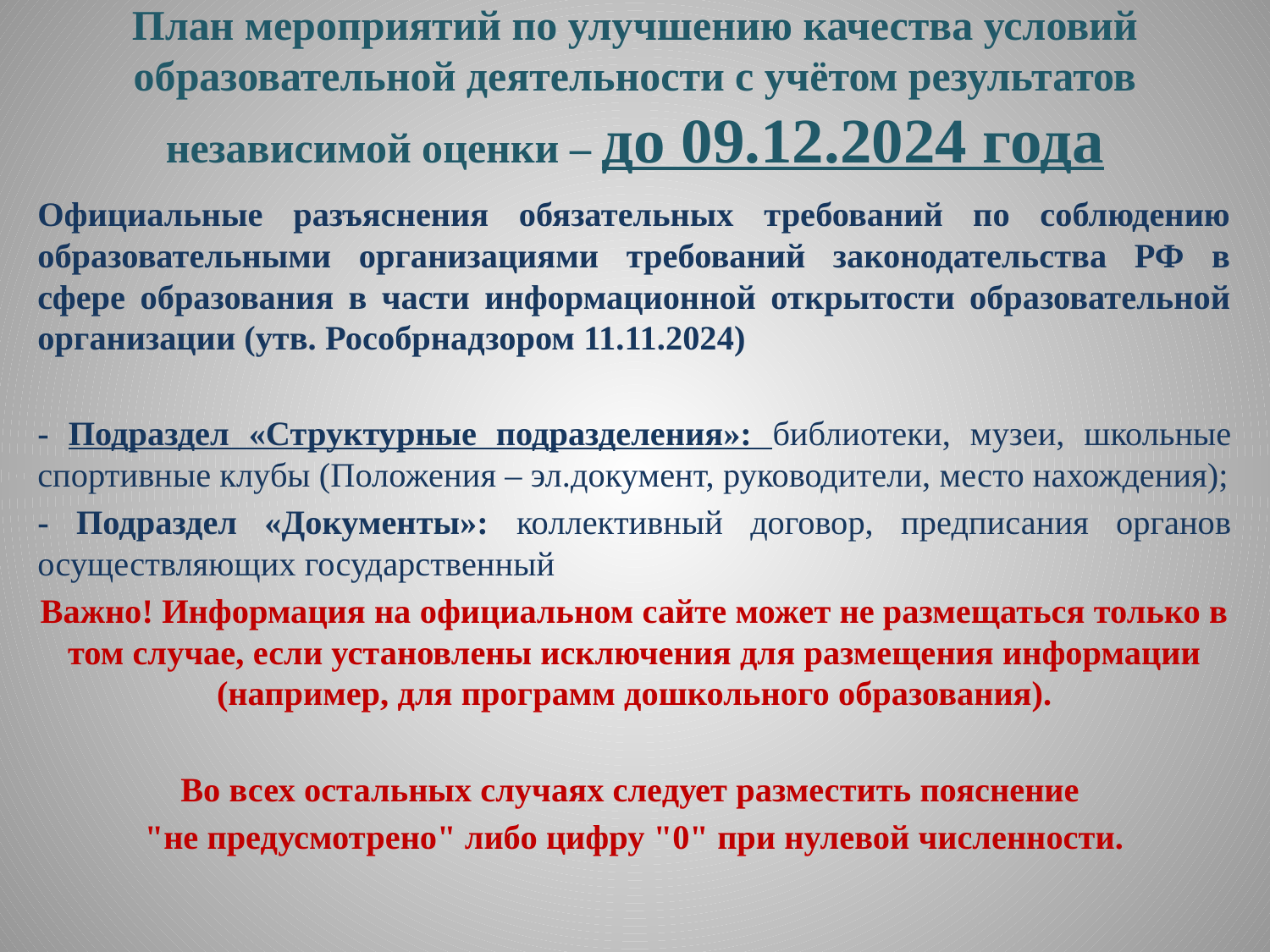

# План мероприятий по улучшению качества условий образовательной деятельности с учётом результатов независимой оценки – до 09.12.2024 года
Официальные разъяснения обязательных требований по соблюдению образовательными организациями требований законодательства РФ в сфере образования в части информационной открытости образовательной организации (утв. Рособрнадзором 11.11.2024)

- Подраздел «Структурные подразделения»: библиотеки, музеи, школьные спортивные клубы (Положения – эл.документ, руководители, место нахождения);
- Подраздел «Документы»: коллективный договор, предписания органов осуществляющих государственный
Важно! Информация на официальном сайте может не размещаться только в том случае, если установлены исключения для размещения информации (например, для программ дошкольного образования).

Во всех остальных случаях следует разместить пояснение
"не предусмотрено" либо цифру "0" при нулевой численности.